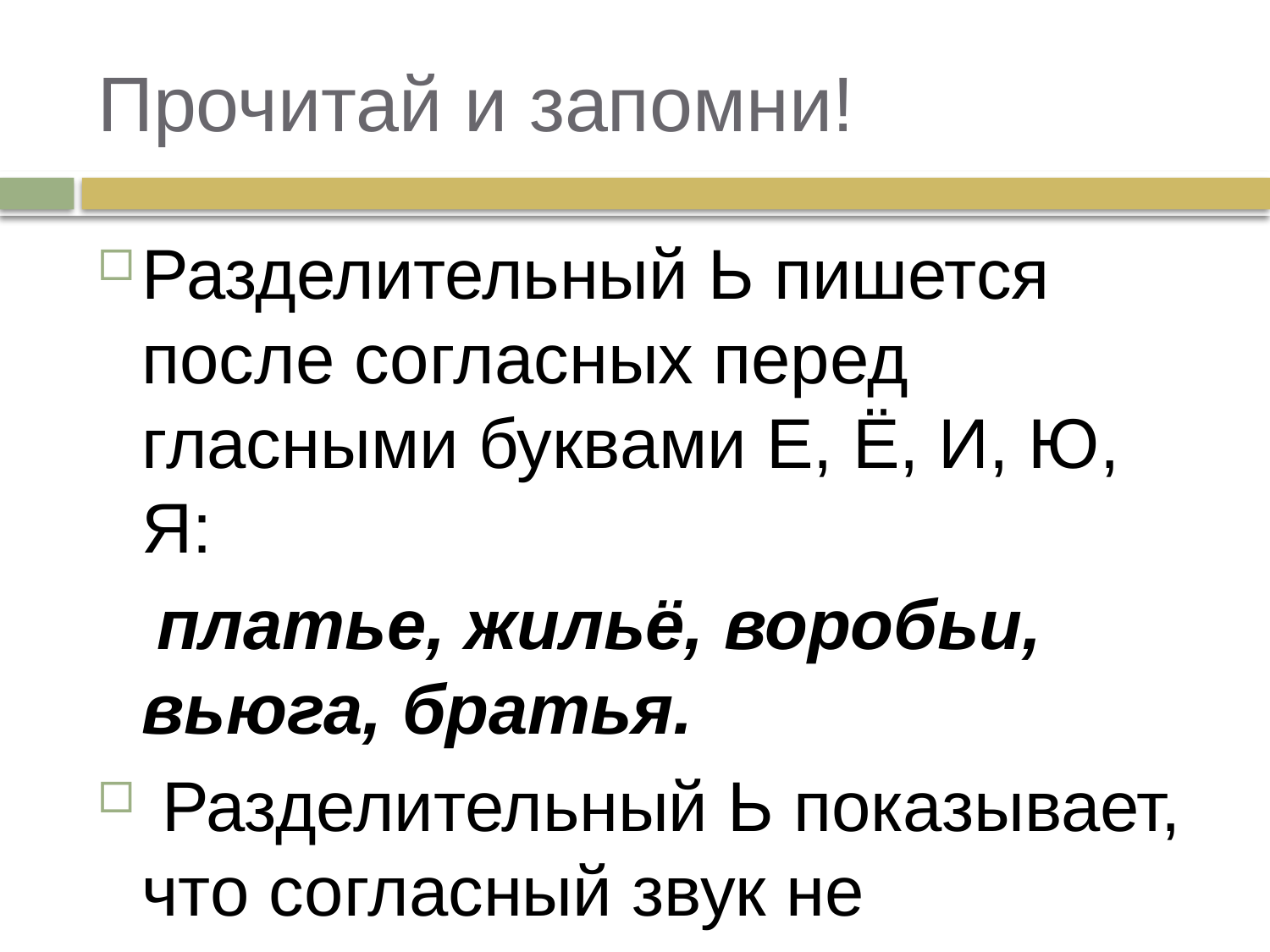

# Прочитай и запомни!
Разделительный Ь пишется после согласных перед гласными буквами Е, Ё, И, Ю, Я:
   платье, жильё, воробьи, вьюга, братья.
 Разделительный Ь показывает, что согласный звук не сливается с гласным.